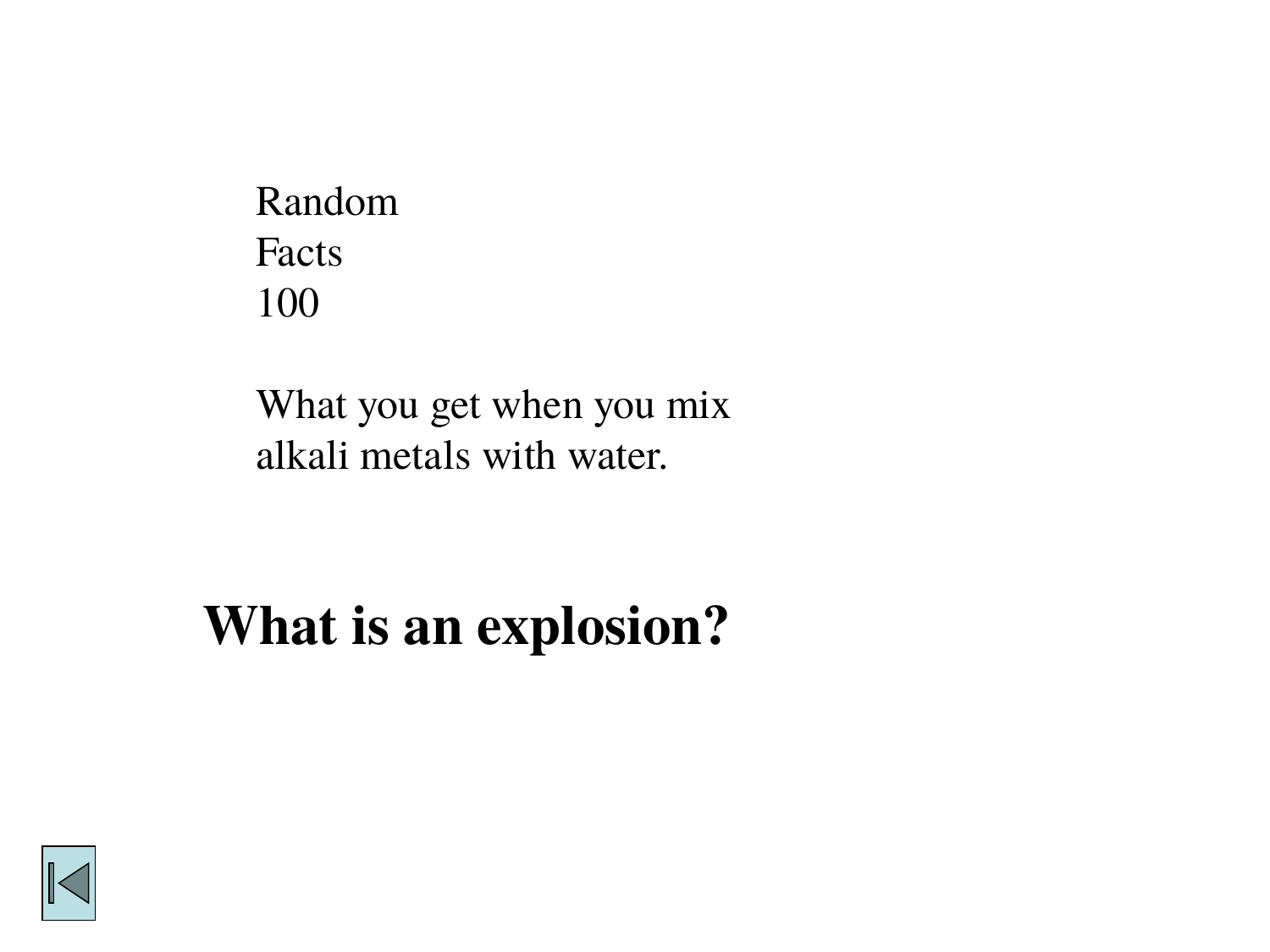

Random
Facts
100

What you get when you mix alkali metals with water.
What is an explosion?